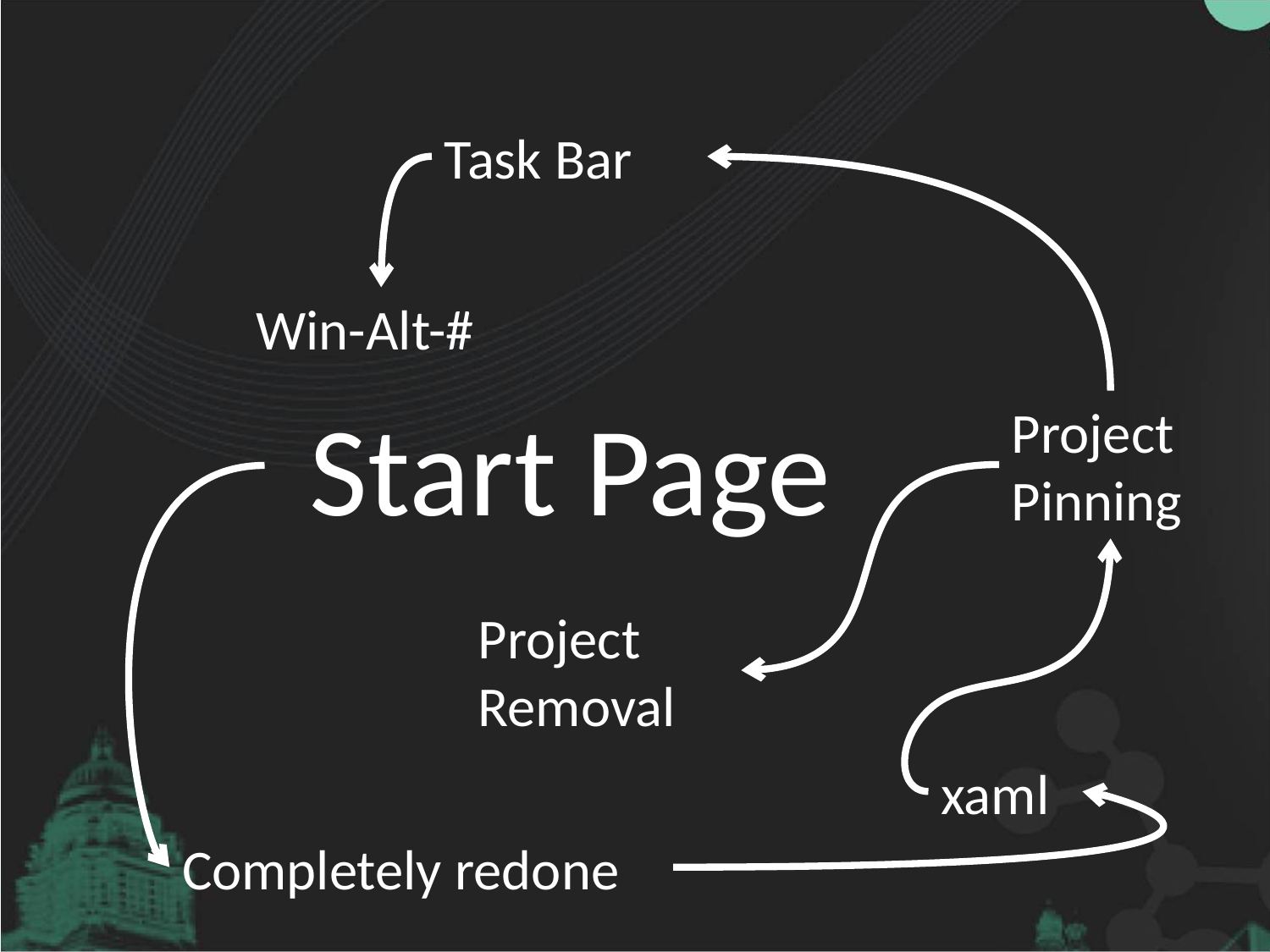

Task Bar
Win-Alt-#
# Start Page
Project Pinning
Project Removal
xaml
Completely redone